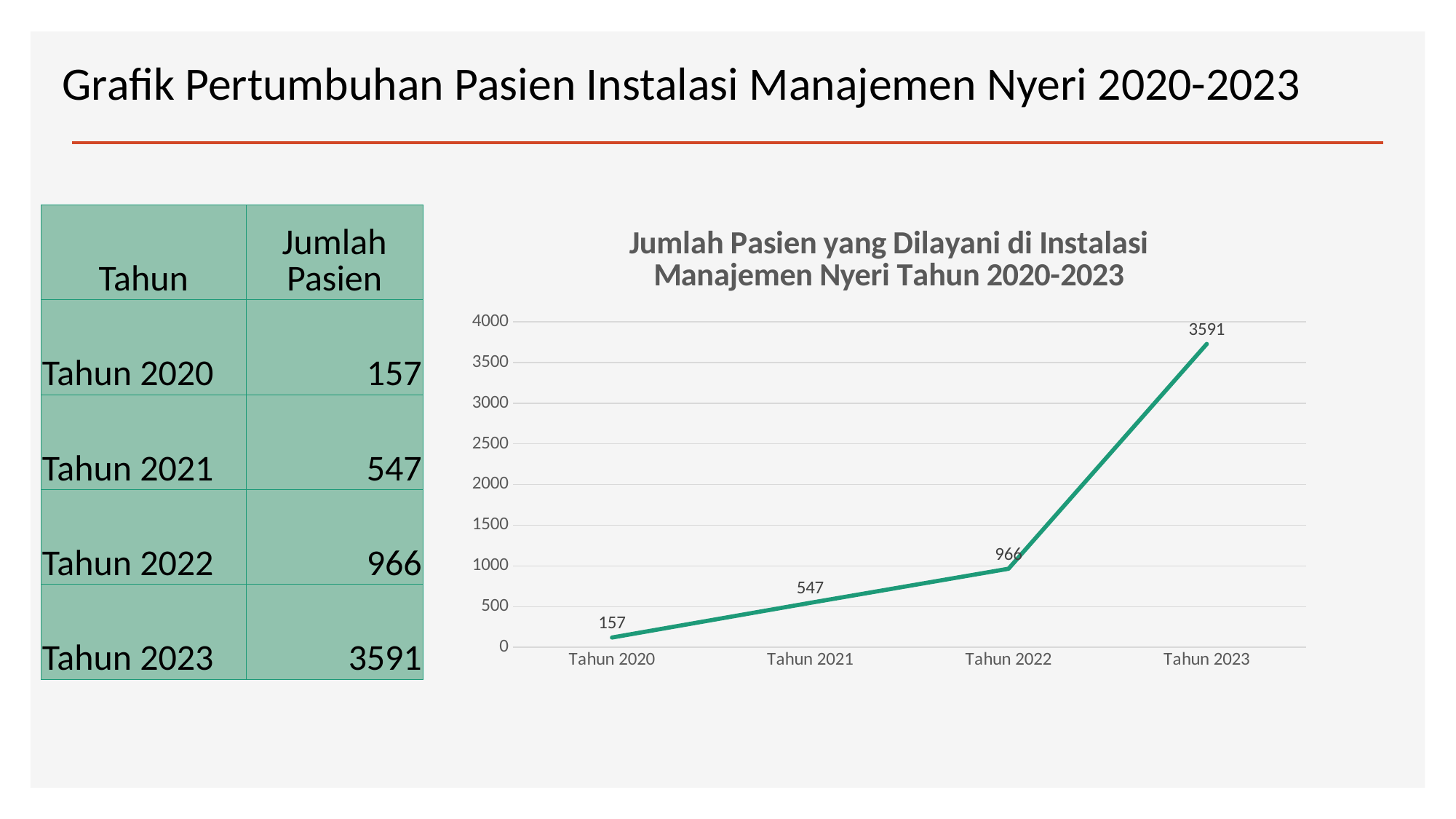

# Grafik Pertumbuhan Pasien Instalasi Manajemen Nyeri 2020-2023
| Tahun | Jumlah Pasien |
| --- | --- |
| Tahun 2020 | 157 |
| Tahun 2021 | 547 |
| Tahun 2022 | 966 |
| Tahun 2023 | 3591 |

### Chart: Jumlah Pasien yang Dilayani di Instalasi Manajemen Nyeri Tahun 2020-2023

| Category |  |
|---|---|
| Tahun 2020 | 121.0 |
| Tahun 2021 | 547.0 |
| Tahun 2022 | 966.0 |
| Tahun 2023 | 3727.0 |